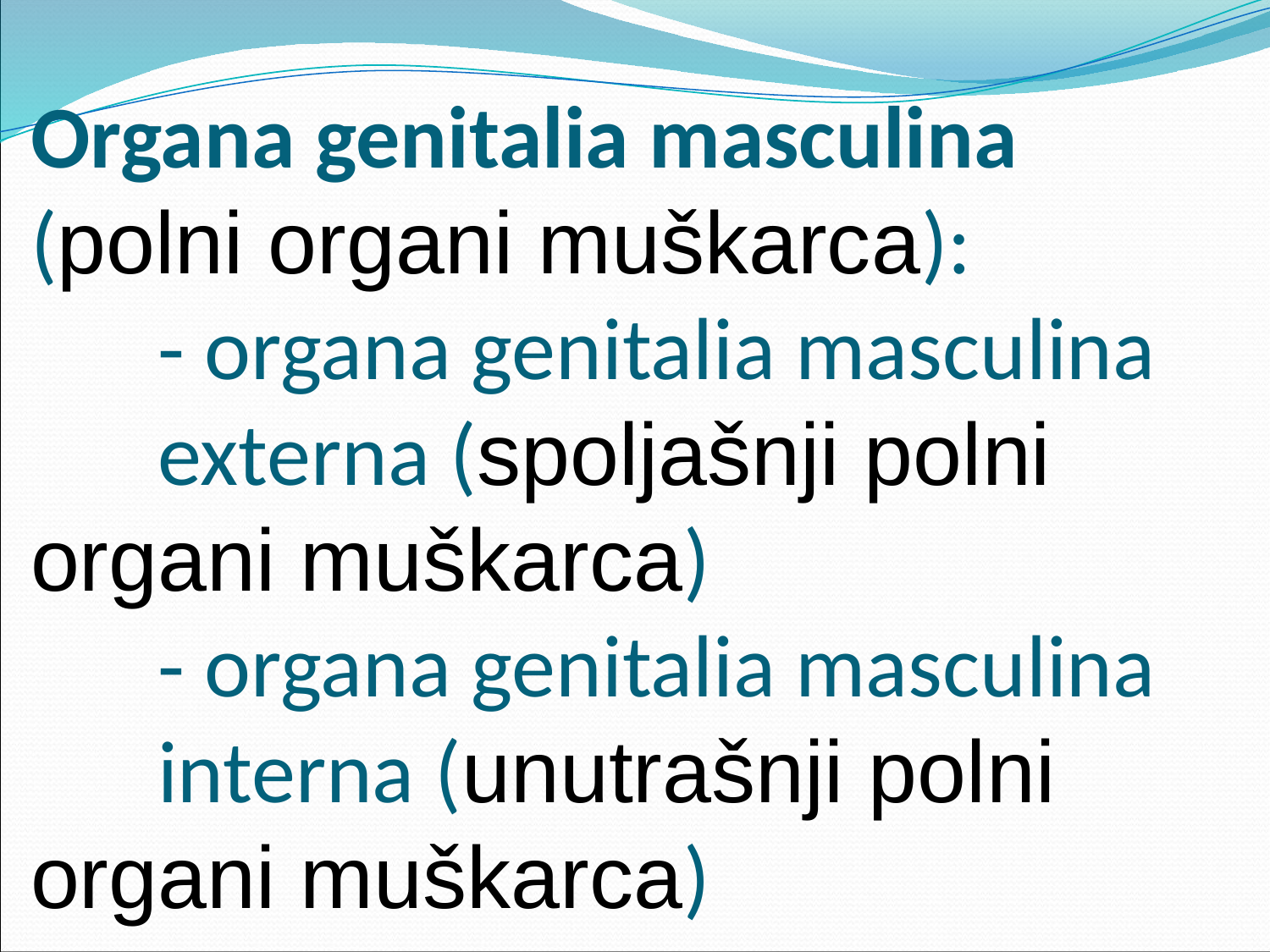

# Organa genitalia masculina (polni organi muškarca): - organa genitalia masculina 	externa (spoljašnji polni 	organi muškarca) - organa genitalia masculina 	interna (unutrašnji polni 	organi muškarca)